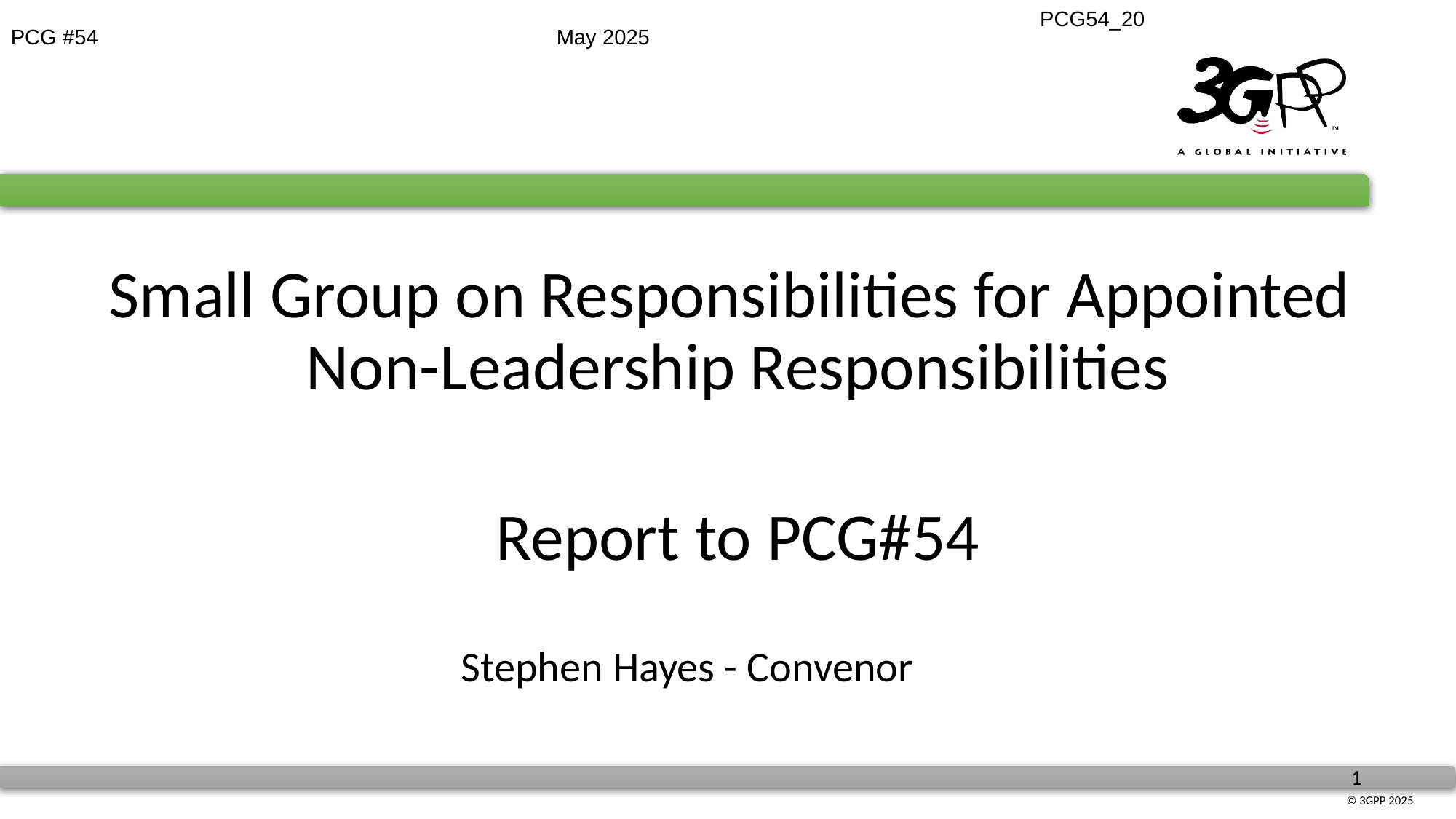

# Small Group on Responsibilities for Appointed Non-Leadership Responsibilities Report to PCG#54
Stephen Hayes - Convenor